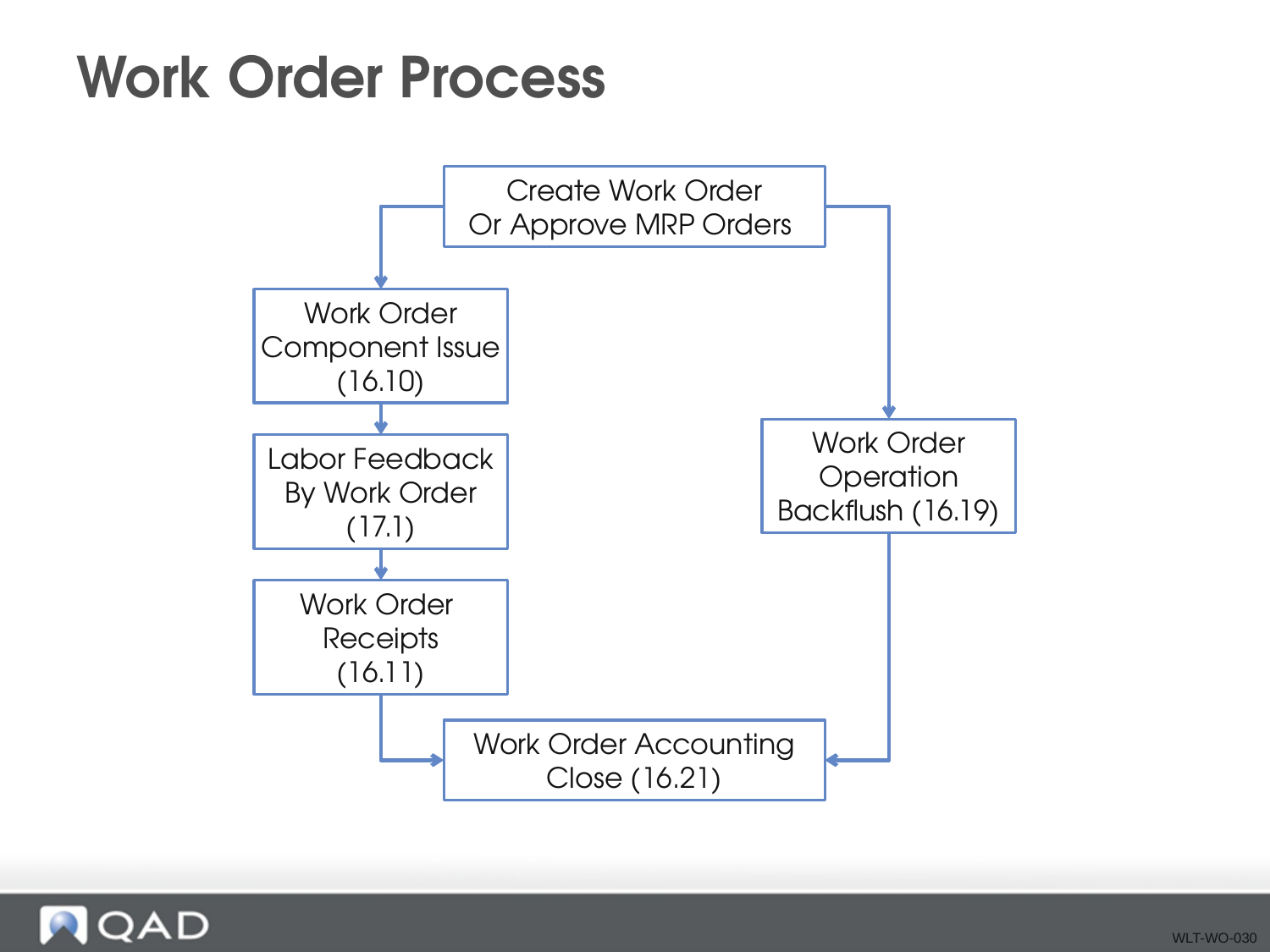

# Work Order Process
Create Work Order
Or Approve MRP Orders
Work Order Component Issue (16.10)
Work Order Operation Backflush (16.19)
Labor Feedback By Work Order (17.1)
Work Order
Receipts
(16.11)
Work Order Accounting Close (16.21)
WLT-WO-030